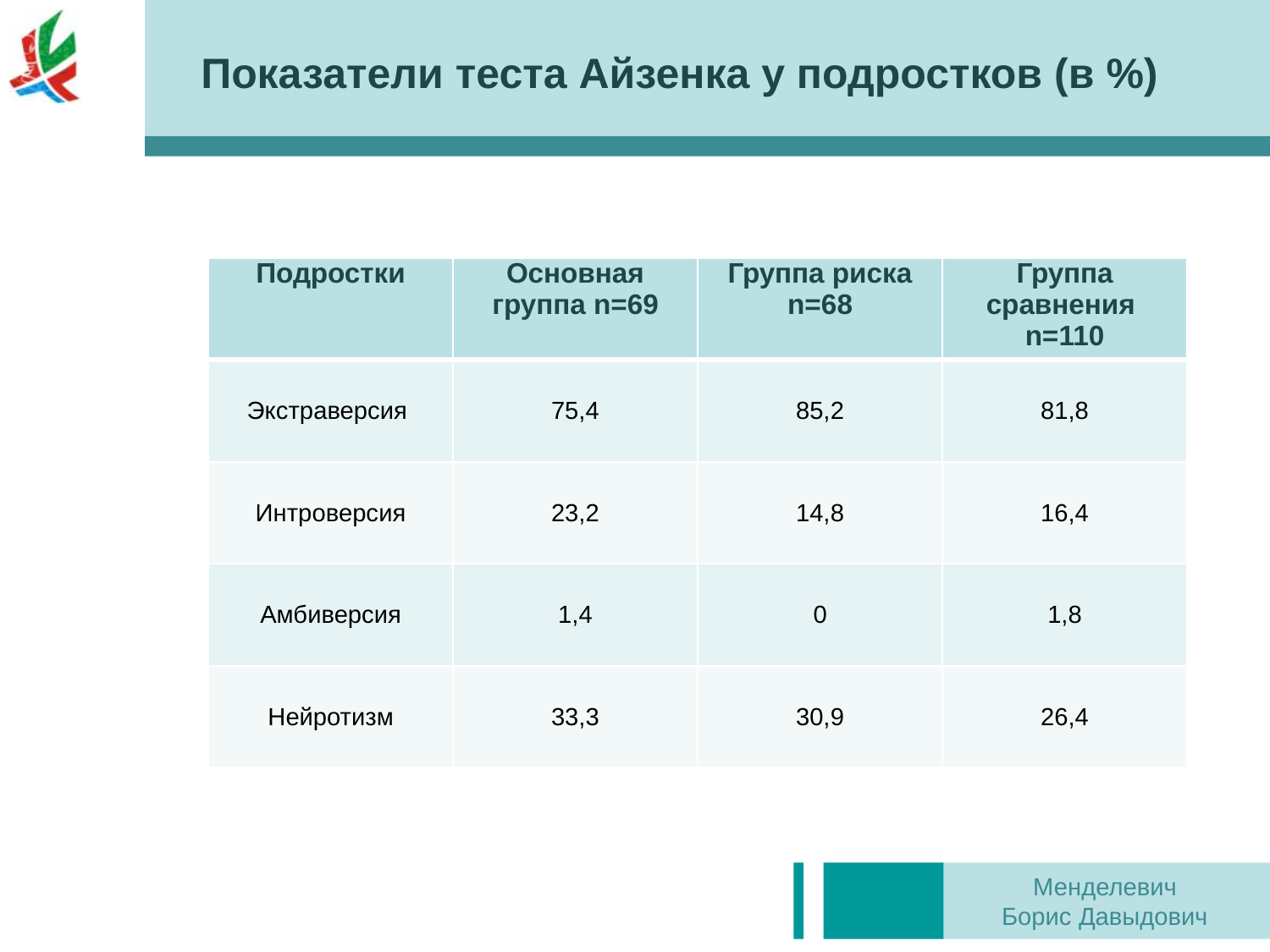

Показатели теста Айзенка у подростков (в %)

| Подростки | Основная группа n=69 | Группа риска n=68 | Группа сравнения n=110 |
| --- | --- | --- | --- |
| Экстраверсия | 75,4 | 85,2 | 81,8 |
| Интроверсия | 23,2 | 14,8 | 16,4 |
| Амбиверсия | 1,4 | 0 | 1,8 |
| Нейротизм | 33,3 | 30,9 | 26,4 |

Менделевич
Борис Давыдович